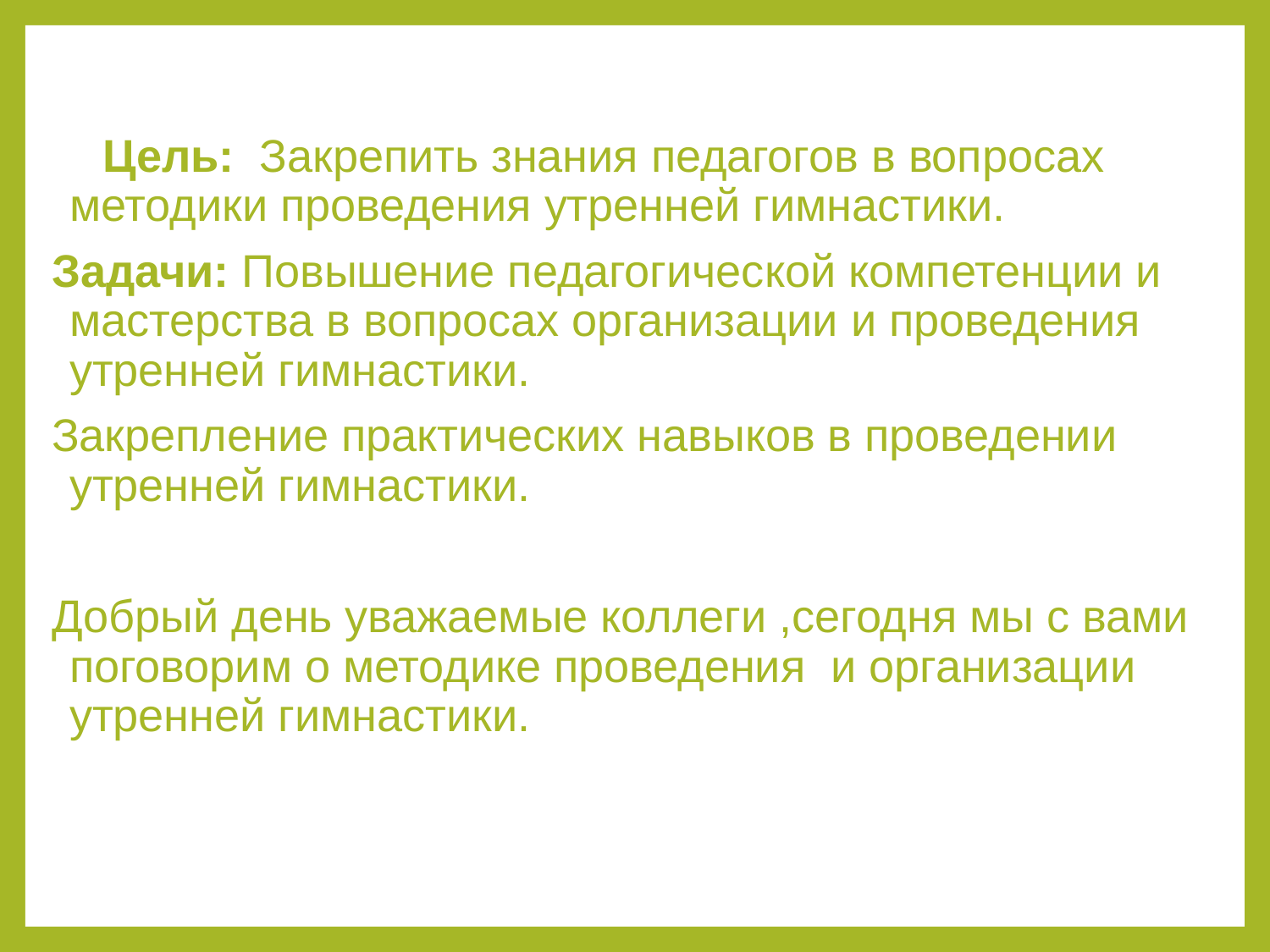

Цель:  Закрепить знания педагогов в вопросах методики проведения утренней гимнастики.
Задачи: Повышение педагогической компетенции и мастерства в вопросах организации и проведения утренней гимнастики.
Закрепление практических навыков в проведении утренней гимнастики.

Добрый день уважаемые коллеги ,сегодня мы с вами поговорим о методике проведения  и организации утренней гимнастики.